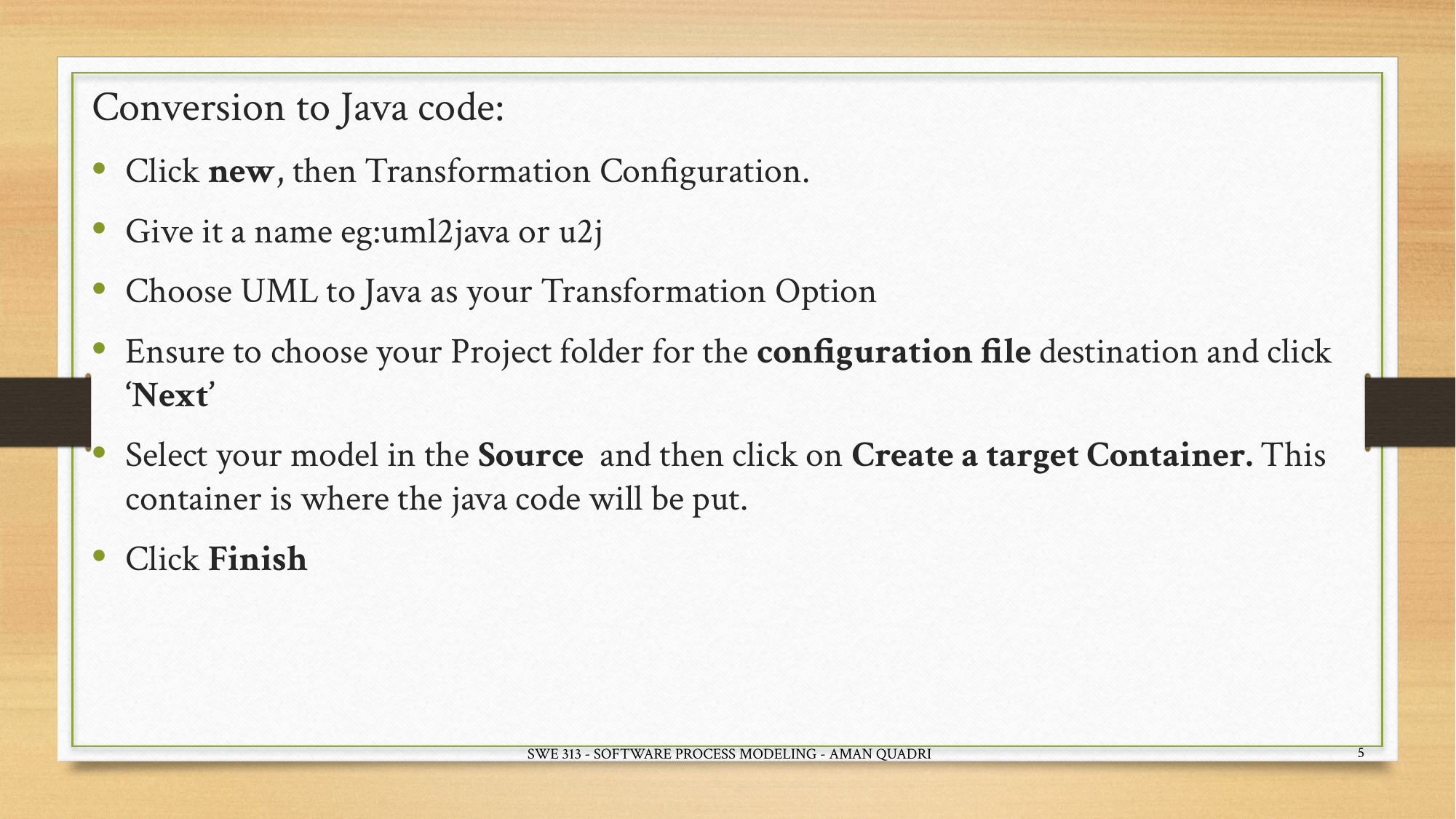

# Conversion to Java code:
Click new, then Transformation Configuration.
Give it a name eg:uml2java or u2j
Choose UML to Java as your Transformation Option
Ensure to choose your Project folder for the configuration file destination and click ‘Next’
Select your model in the Source  and then click on Create a target Container. This container is where the java code will be put.
Click Finish

5
SWE 313 - SOFTWARE PROCESS MODELING - AMAN QUADRI